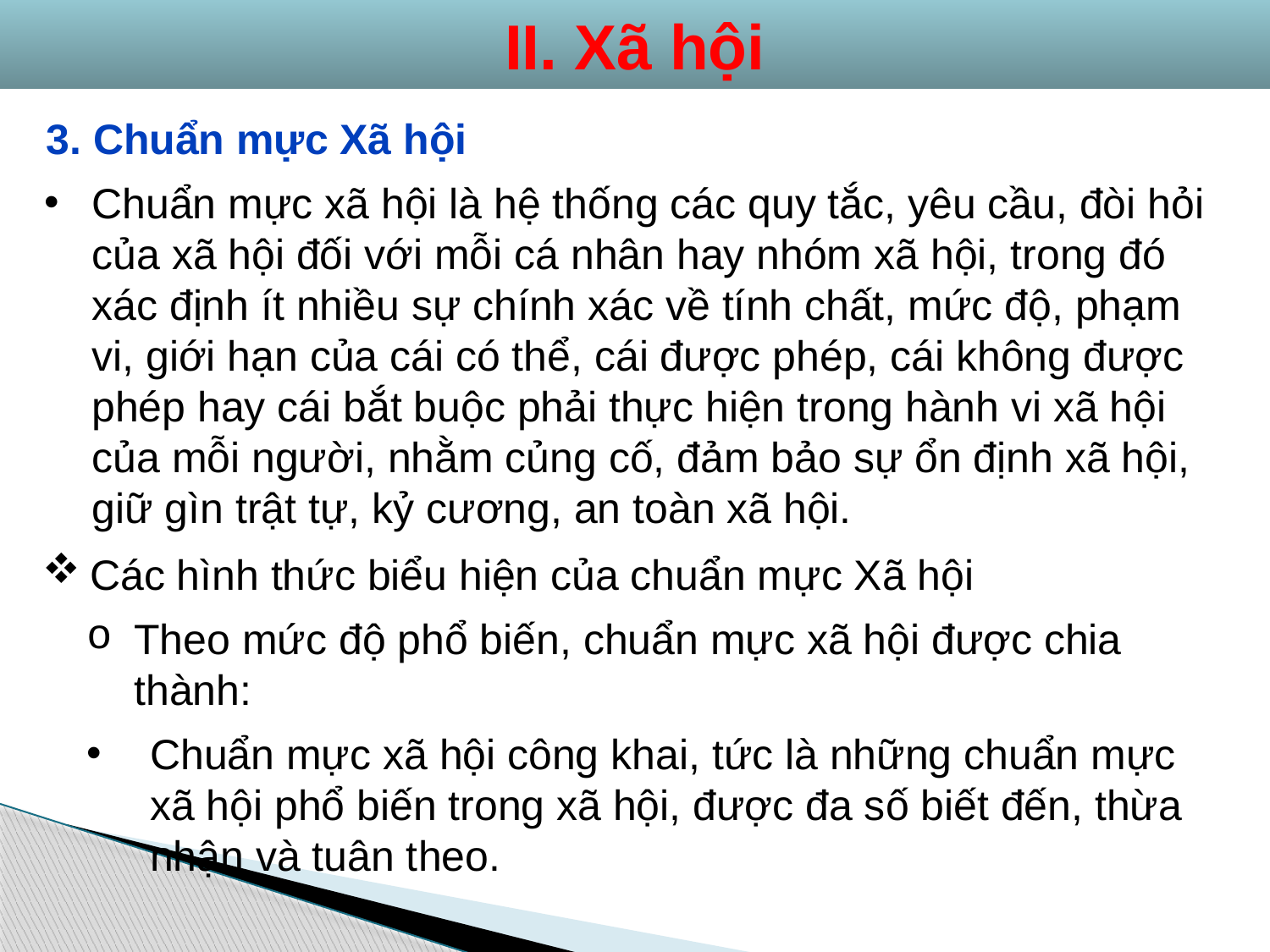

II. Xã hội
3. Chuẩn mực Xã hội
Chuẩn mực xã hội là hệ thống các quy tắc, yêu cầu, đòi hỏi của xã hội đối với mỗi cá nhân hay nhóm xã hội, trong đó xác định ít nhiều sự chính xác về tính chất, mức độ, phạm vi, giới hạn của cái có thể, cái được phép, cái không được phép hay cái bắt buộc phải thực hiện trong hành vi xã hội của mỗi người, nhằm củng cố, đảm bảo sự ổn định xã hội, giữ gìn trật tự, kỷ cương, an toàn xã hội.
Các hình thức biểu hiện của chuẩn mực Xã hội
Theo mức độ phổ biến, chuẩn mực xã hội được chia thành:
Chuẩn mực xã hội công khai, tức là những chuẩn mực xã hội phổ biến trong xã hội, được đa số biết đến, thừa nhận và tuân theo.